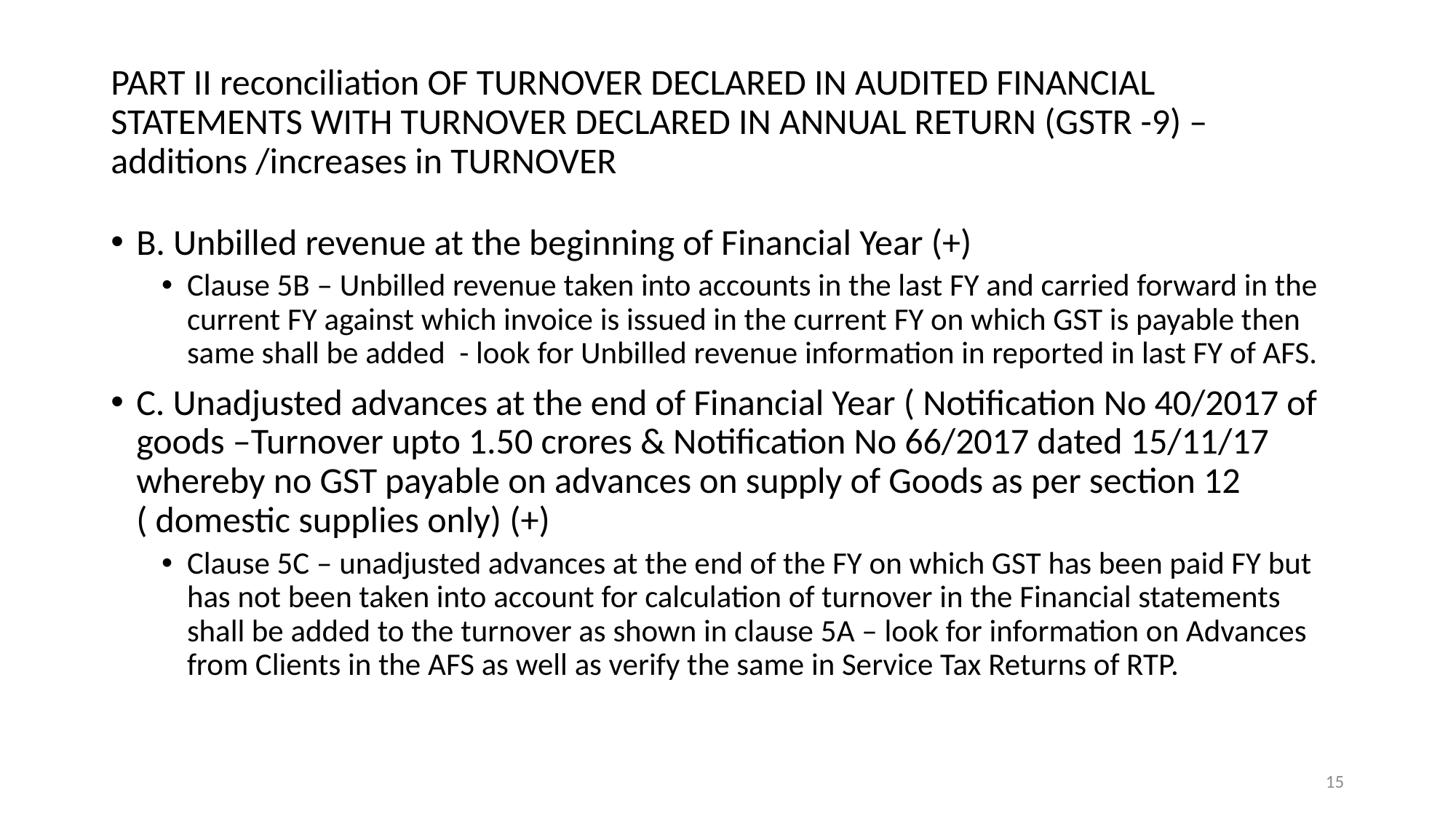

# PART II reconciliation OF TURNOVER DECLARED IN AUDITED FINANCIAL  STATEMENTS WITH TURNOVER DECLARED IN ANNUAL RETURN (GSTR -9) – additions /increases in TURNOVER
B. Unbilled revenue at the beginning of Financial Year (+)
Clause 5B – Unbilled revenue taken into accounts in the last FY and carried forward in the current FY against which invoice is issued in the current FY on which GST is payable then same shall be added  - look for Unbilled revenue information in reported in last FY of AFS.
C. Unadjusted advances at the end of Financial Year ( Notification No 40/2017 of goods –Turnover upto 1.50 crores & Notification No 66/2017 dated 15/11/17 whereby no GST payable on advances on supply of Goods as per section 12 ( domestic supplies only) (+)
Clause 5C – unadjusted advances at the end of the FY on which GST has been paid FY but has not been taken into account for calculation of turnover in the Financial statements shall be added to the turnover as shown in clause 5A – look for information on Advances from Clients in the AFS as well as verify the same in Service Tax Returns of RTP.
15